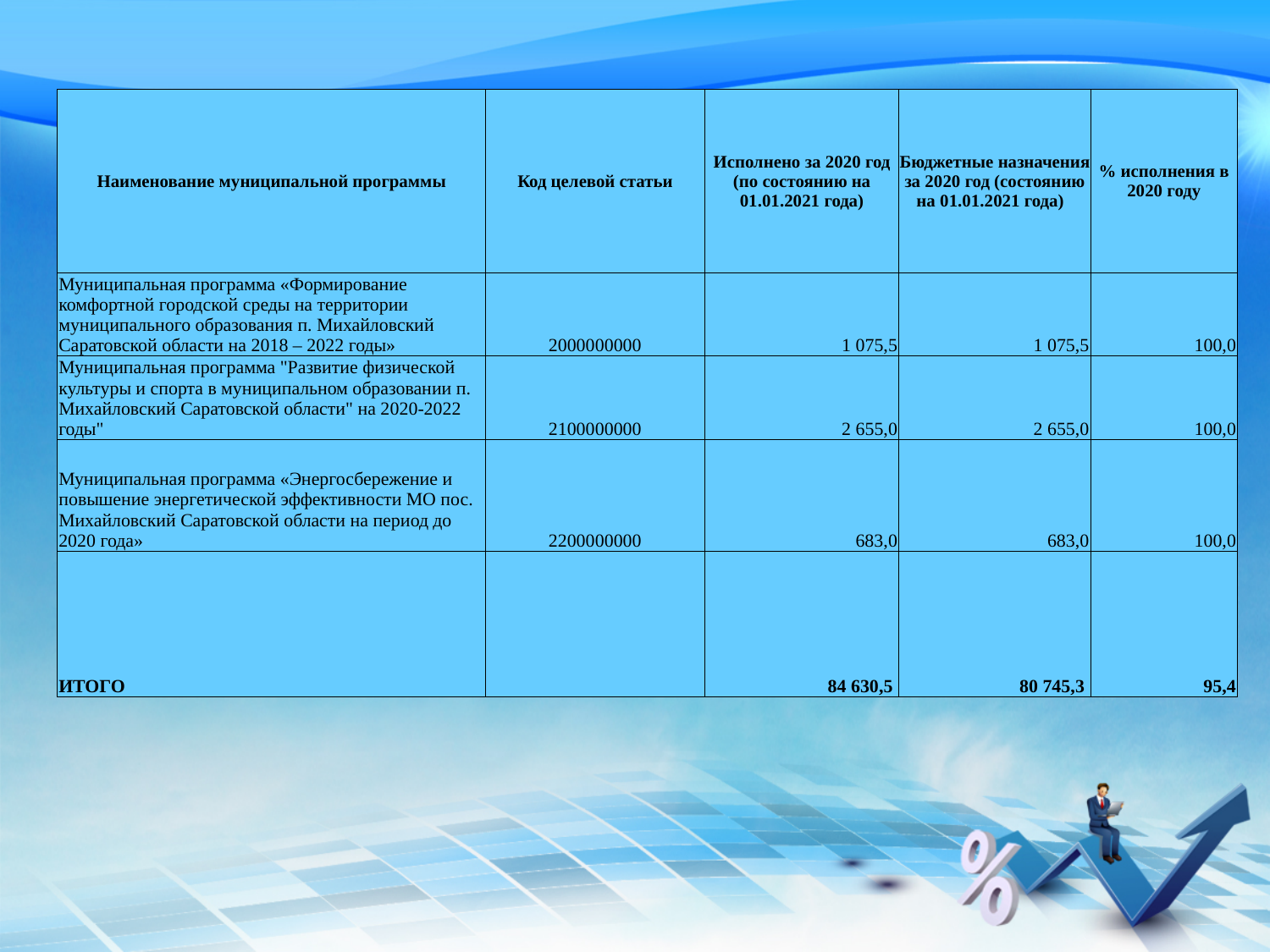

| Наименование муниципальной программы | Код целевой статьи | Исполнено за 2020 год (по состоянию на 01.01.2021 года) | Бюджетные назначения за 2020 год (состоянию на 01.01.2021 года) | % исполнения в 2020 году |
| --- | --- | --- | --- | --- |
| Муниципальная программа «Формирование комфортной городской среды на территории муниципального образования п. Михайловский Саратовской области на 2018 – 2022 годы» | 2000000000 | 1 075,5 | 1 075,5 | 100,0 |
| Муниципальная программа "Развитие физической культуры и спорта в муниципальном образовании п. Михайловский Саратовской области" на 2020-2022 годы" | 2100000000 | 2 655,0 | 2 655,0 | 100,0 |
| Муниципальная программа «Энергосбережение и повышение энергетической эффективности МО пос. Михайловский Саратовской области на период до 2020 года» | 2200000000 | 683,0 | 683,0 | 100,0 |
| ИТОГО |  | 84 630,5 | 80 745,3 | 95,4 |